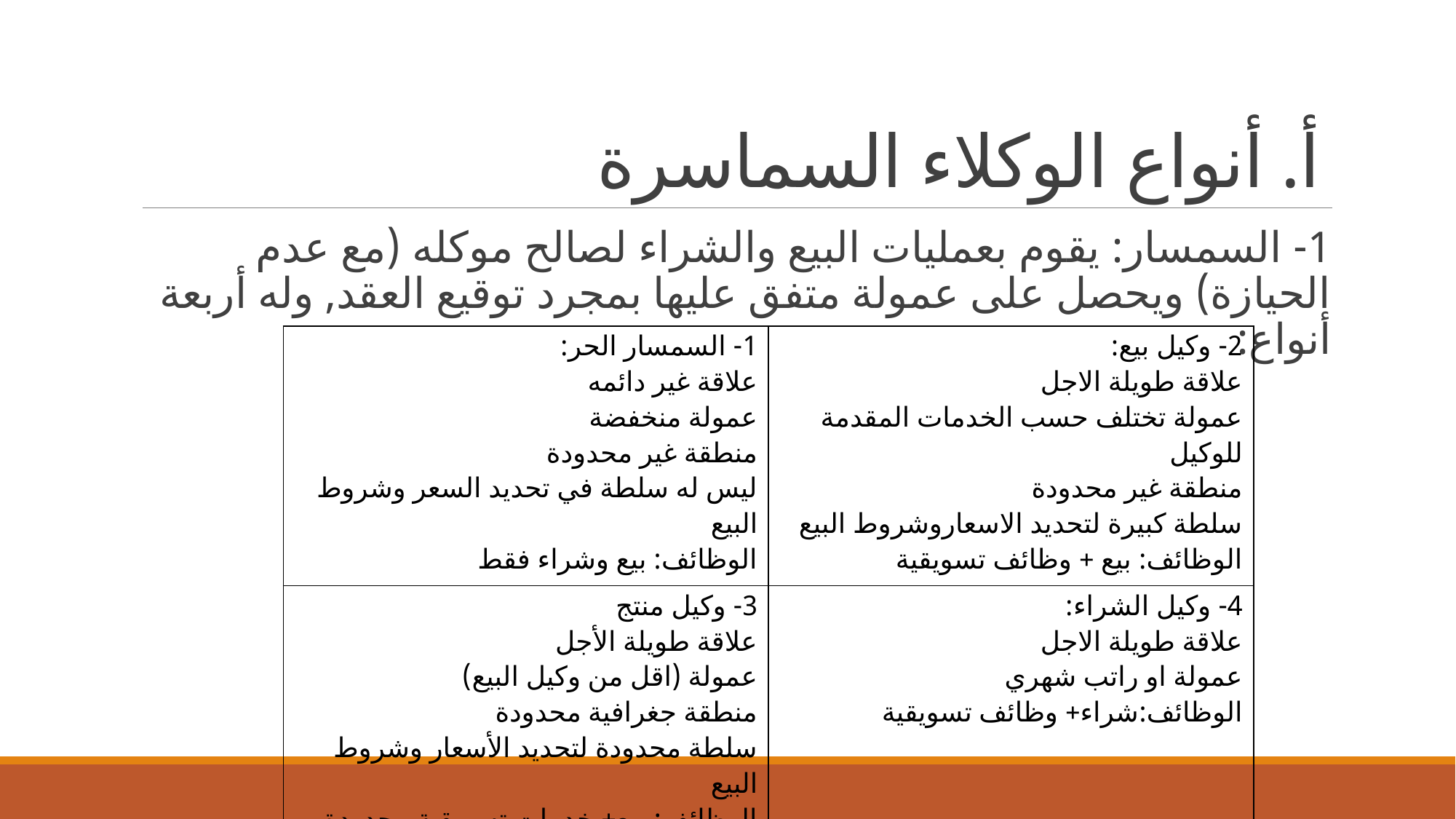

# أ. أنواع الوكلاء السماسرة
1- السمسار: يقوم بعمليات البيع والشراء لصالح موكله (مع عدم الحيازة) ويحصل على عمولة متفق عليها بمجرد توقيع العقد, وله أربعة أنواع:

| 1- السمسار الحر: علاقة غير دائمه عمولة منخفضة منطقة غير محدودة ليس له سلطة في تحديد السعر وشروط البيع الوظائف: بيع وشراء فقط | 2- وكيل بيع: علاقة طويلة الاجل عمولة تختلف حسب الخدمات المقدمة للوكيل منطقة غير محدودة سلطة كبيرة لتحديد الاسعاروشروط البيع الوظائف: بيع + وظائف تسويقية |
| --- | --- |
| 3- وكيل منتج علاقة طويلة الأجل عمولة (اقل من وكيل البيع) منطقة جغرافية محدودة سلطة محدودة لتحديد الأسعار وشروط البيع الوظائف: بيع+ خدمات تسويقية محدودة | 4- وكيل الشراء: علاقة طويلة الاجل عمولة او راتب شهري الوظائف:شراء+ وظائف تسويقية |